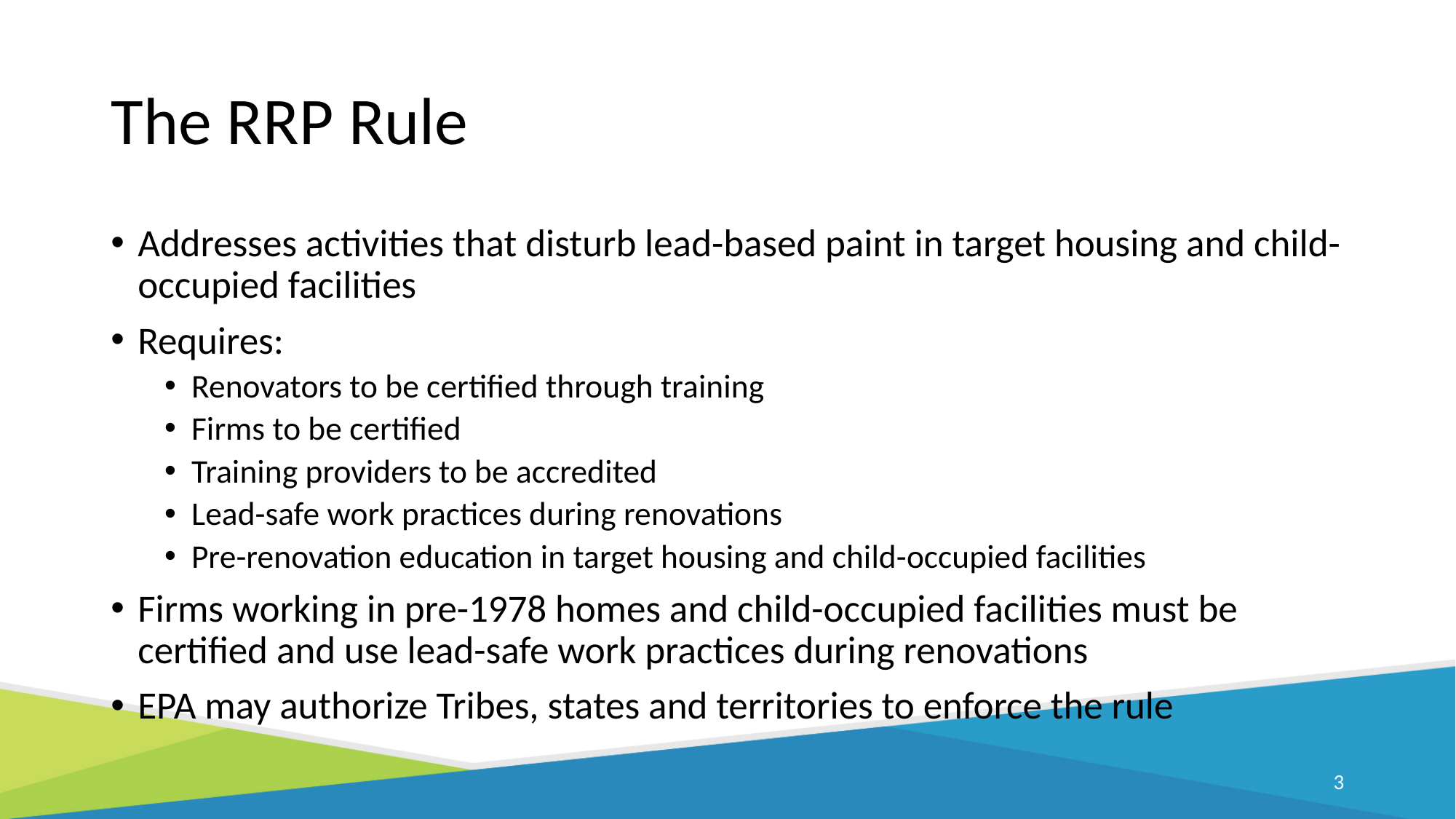

# The RRP Rule
Addresses activities that disturb lead-based paint in target housing and child-occupied facilities
Requires:
Renovators to be certified through training
Firms to be certified
Training providers to be accredited
Lead-safe work practices during renovations
Pre-renovation education in target housing and child-occupied facilities
Firms working in pre-1978 homes and child-occupied facilities must be certified and use lead-safe work practices during renovations
EPA may authorize Tribes, states and territories to enforce the rule
3